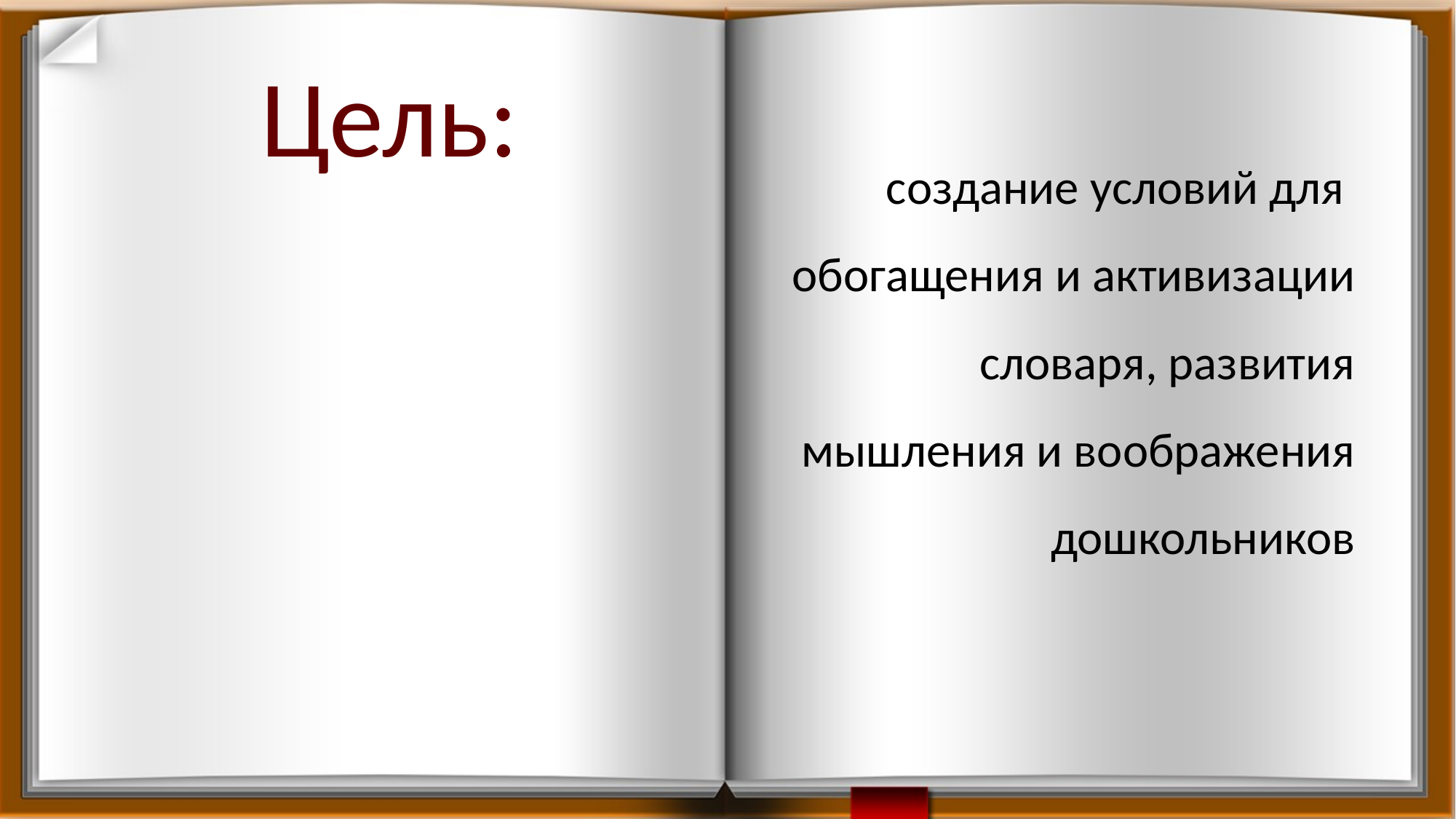

# Цель:
создание условий для  обогащения и активизации словаря, развития мышления и воображения дошкольников